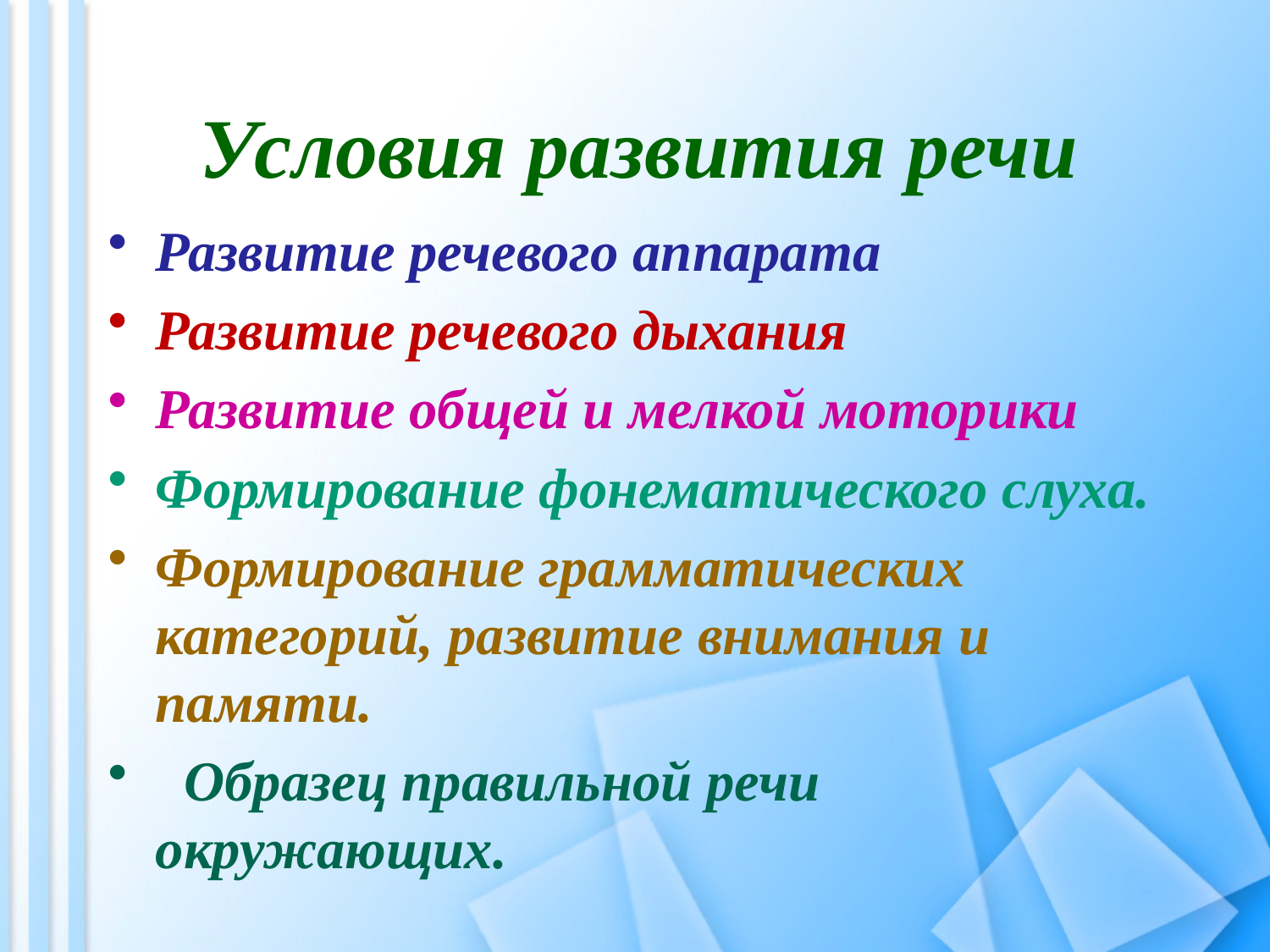

# Условия развития речи
Развитие речевого аппарата
Развитие речевого дыхания
Развитие общей и мелкой моторики
Формирование фонематического слуха.
Формирование грамматических категорий, развитие внимания и памяти.
  Образец правильной речи окружающих.